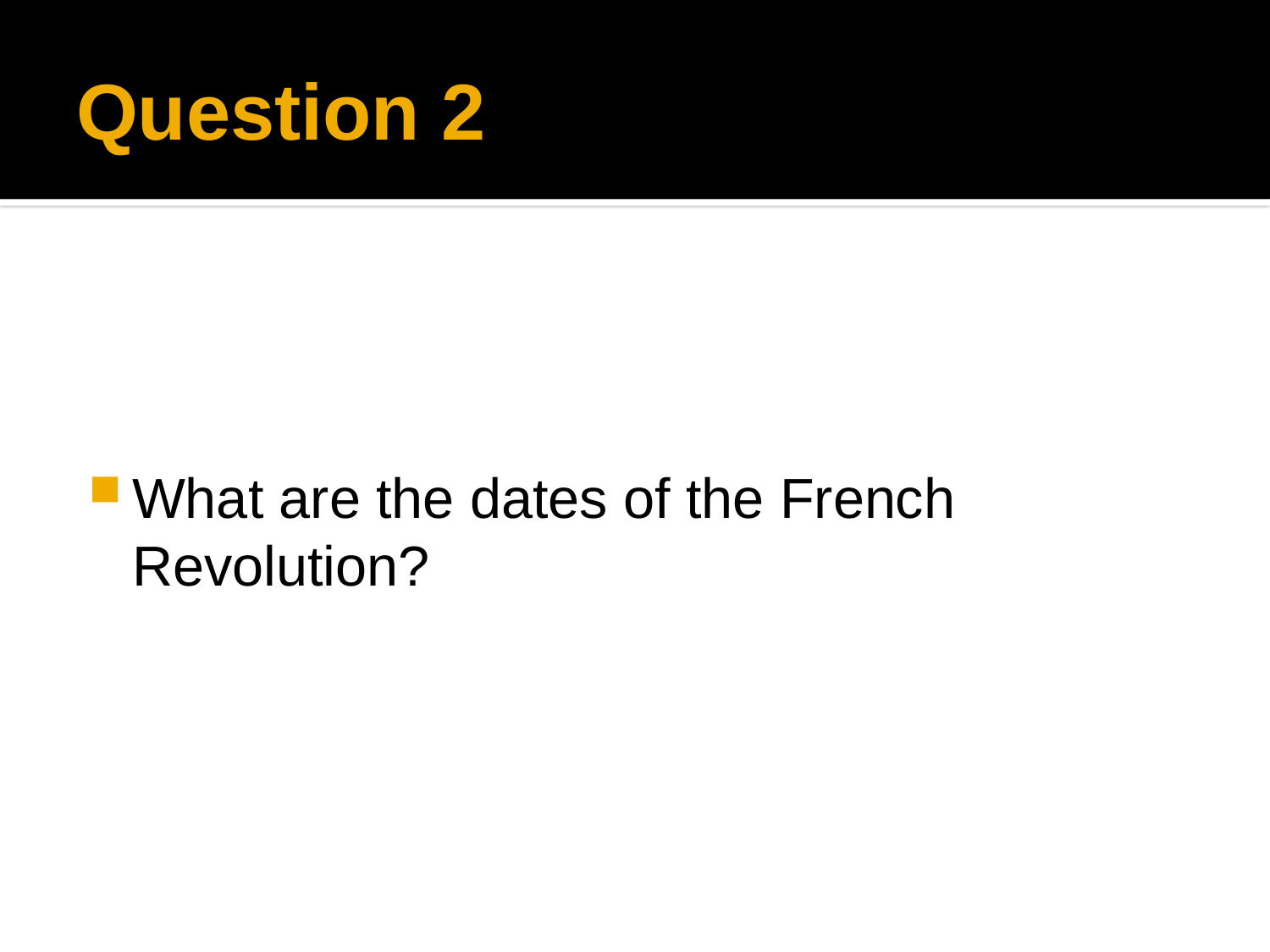

# Question 2

What are the dates of the French Revolution?